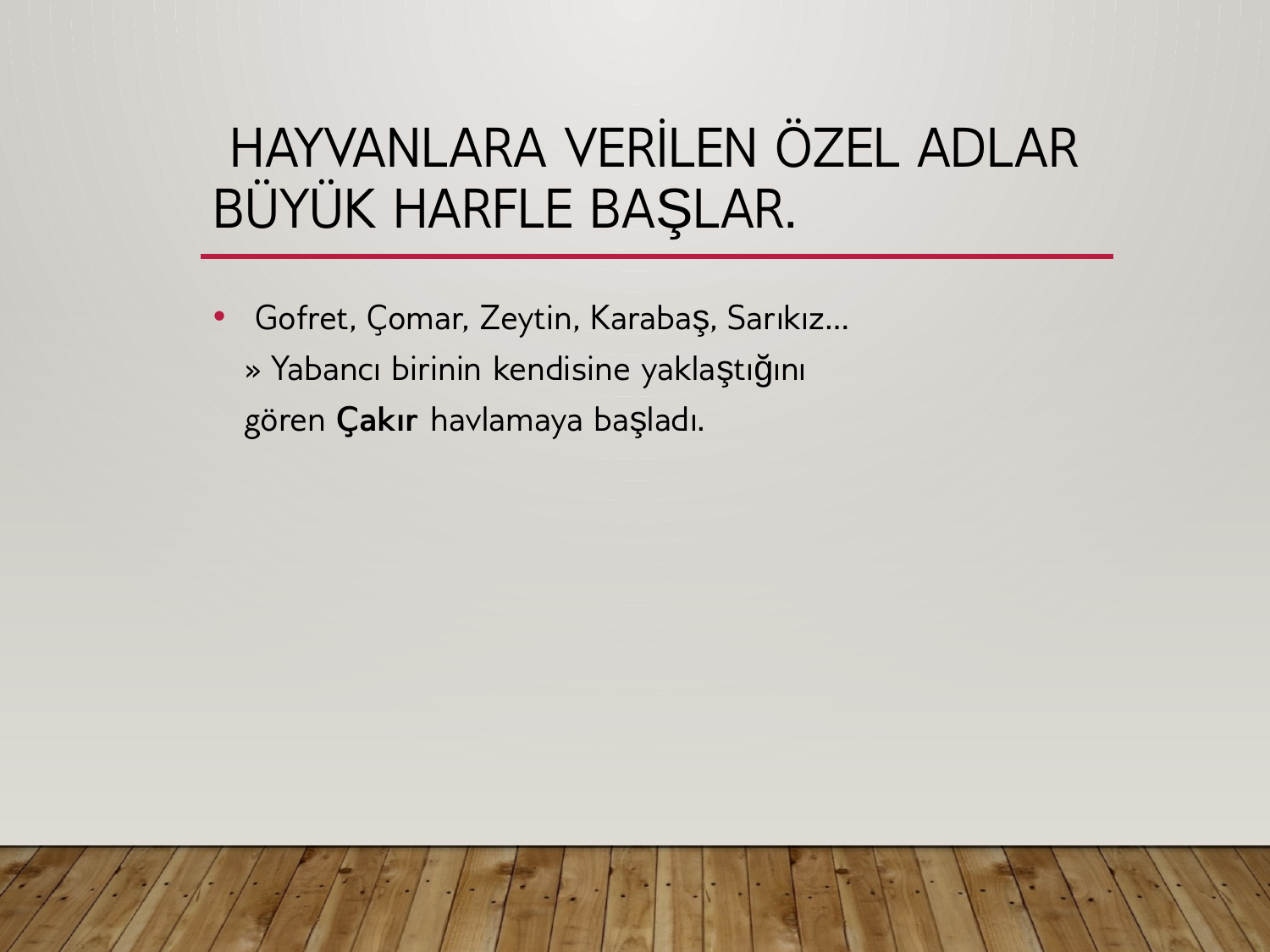

# Hayvanlara verilen özel adlar büyük harfle başlar.
 Gofret, Çomar, Zeytin, Karabaş, Sarıkız…
» Yabancı birinin kendisine yaklaştığını gören Çakır havlamaya başladı.